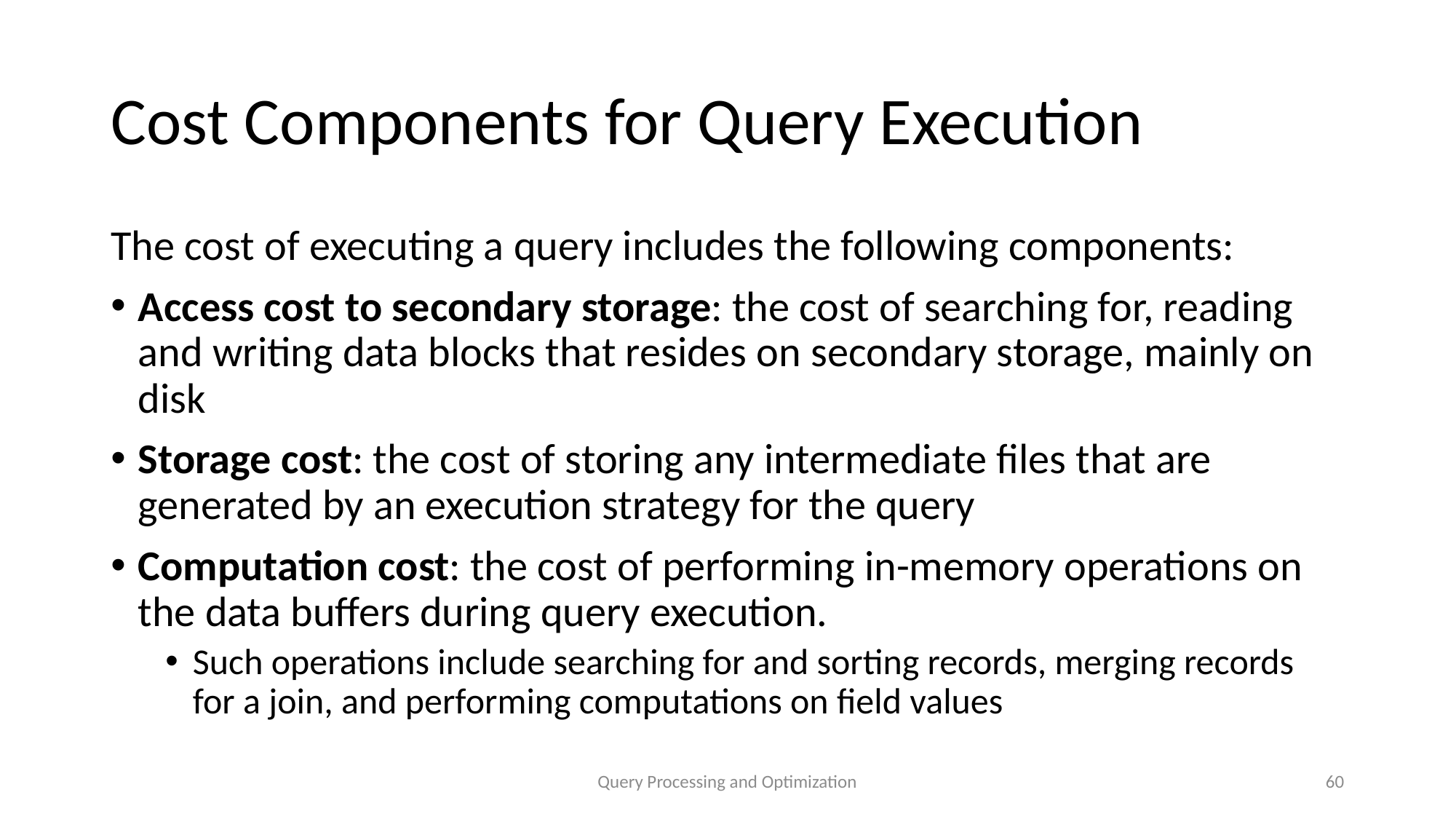

# Cost Components for Query Execution
The cost of executing a query includes the following components:
Access cost to secondary storage: the cost of searching for, reading and writing data blocks that resides on secondary storage, mainly on disk
Storage cost: the cost of storing any intermediate files that are generated by an execution strategy for the query
Computation cost: the cost of performing in-memory operations on the data buffers during query execution.
Such operations include searching for and sorting records, merging records for a join, and performing computations on field values

Query Processing and Optimization
60